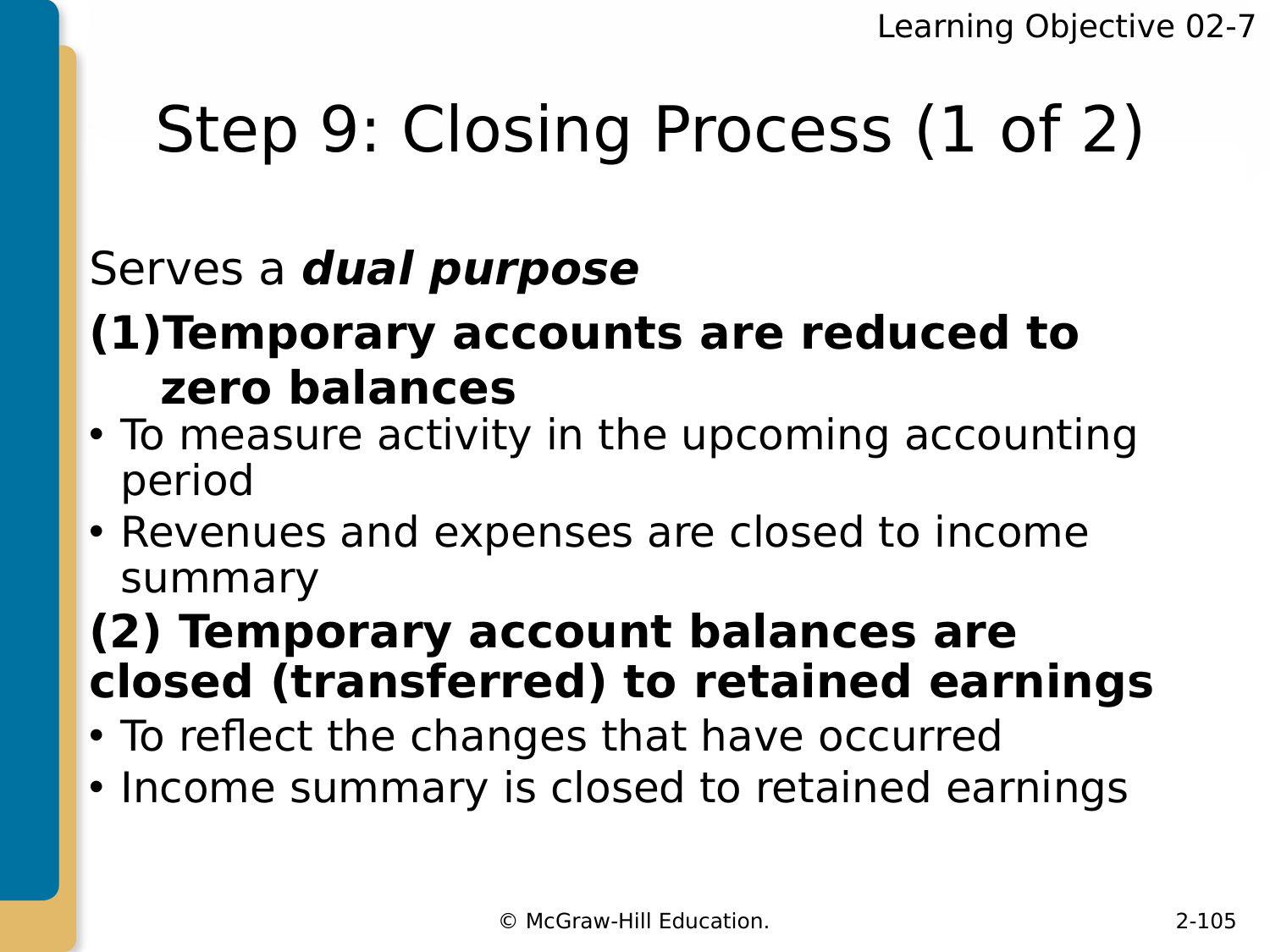

Learning Objective 02-7
# Step 9: Closing Process (1 of 2)
Serves a dual purpose
Temporary accounts are reduced to zero balances
To measure activity in the upcoming accounting period
Revenues and expenses are closed to income summary
(2) Temporary account balances are closed (transferred) to retained earnings
To reflect the changes that have occurred
Income summary is closed to retained earnings